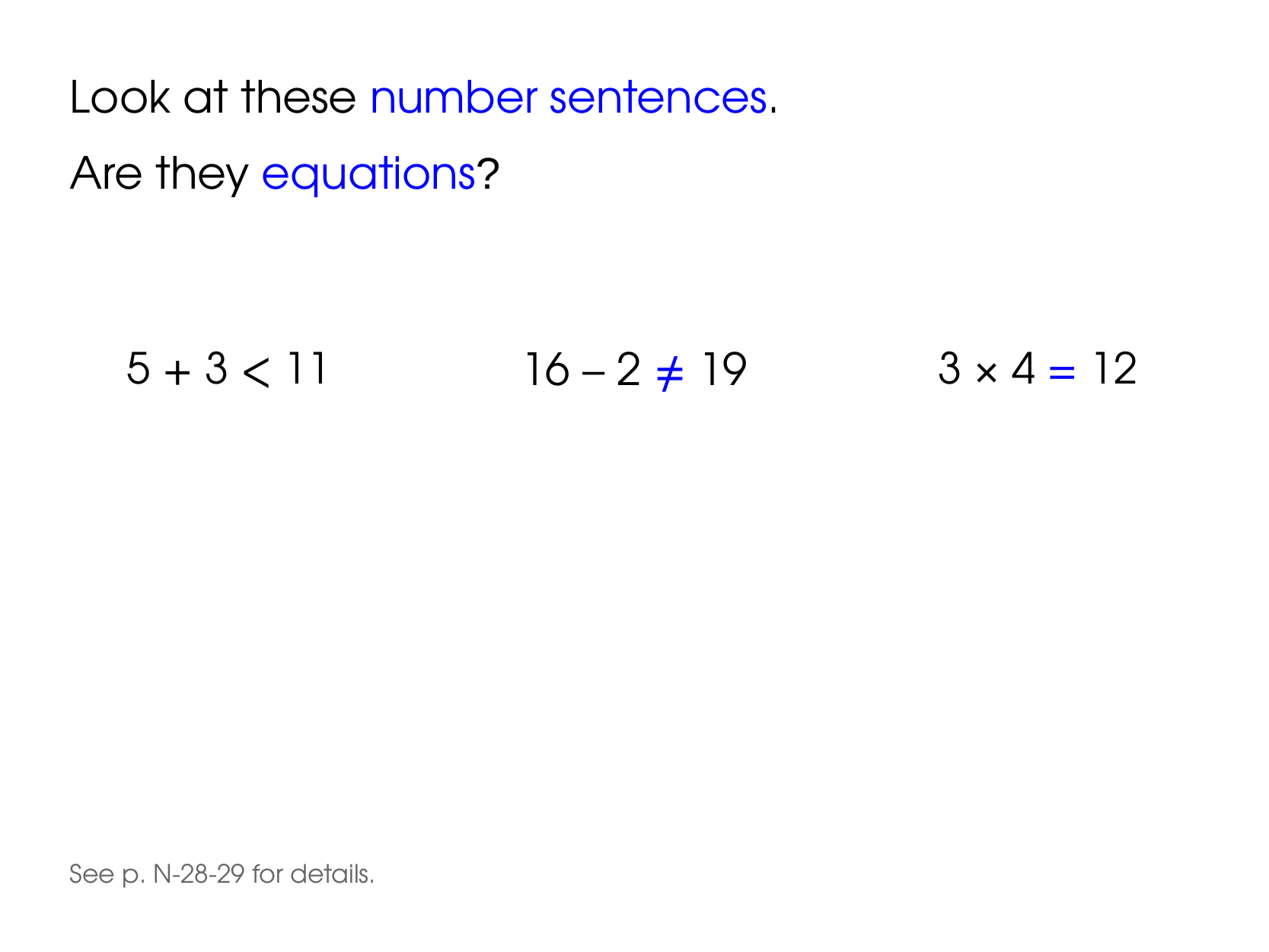

Look at these number sentences.
Are they equations?
5 + 3 < 11
16 – 2 ≠ 19
3 × 4 = 12
See p. N-28-29 for details.